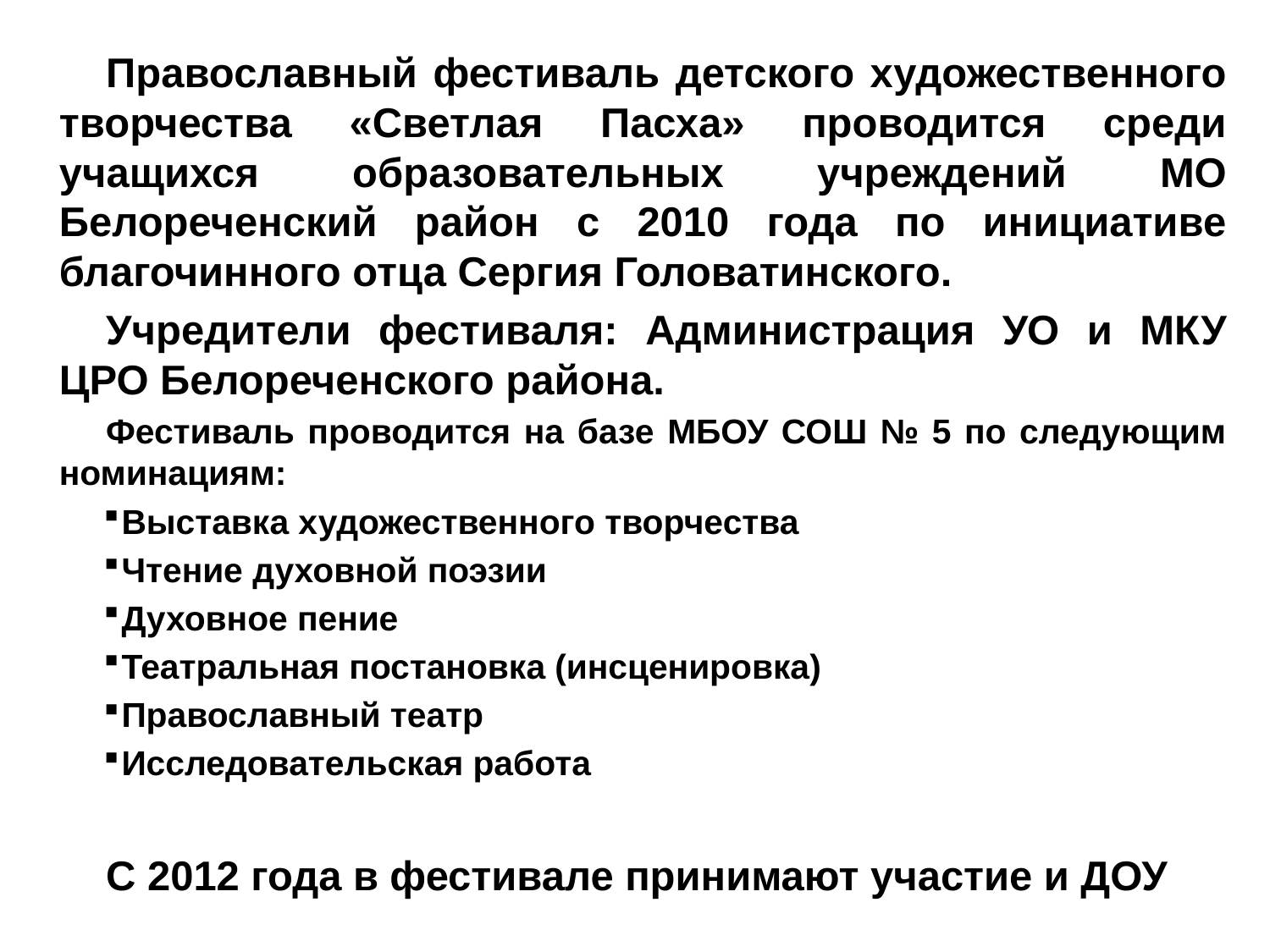

Православный фестиваль детского художественного творчества «Светлая Пасха» проводится среди учащихся образовательных учреждений МО Белореченский район с 2010 года по инициативе благочинного отца Сергия Головатинского.
Учредители фестиваля: Администрация УО и МКУ ЦРО Белореченского района.
Фестиваль проводится на базе МБОУ СОШ № 5 по следующим номинациям:
Выставка художественного творчества
Чтение духовной поэзии
Духовное пение
Театральная постановка (инсценировка)
Православный театр
Исследовательская работа

С 2012 года в фестивале принимают участие и ДОУ